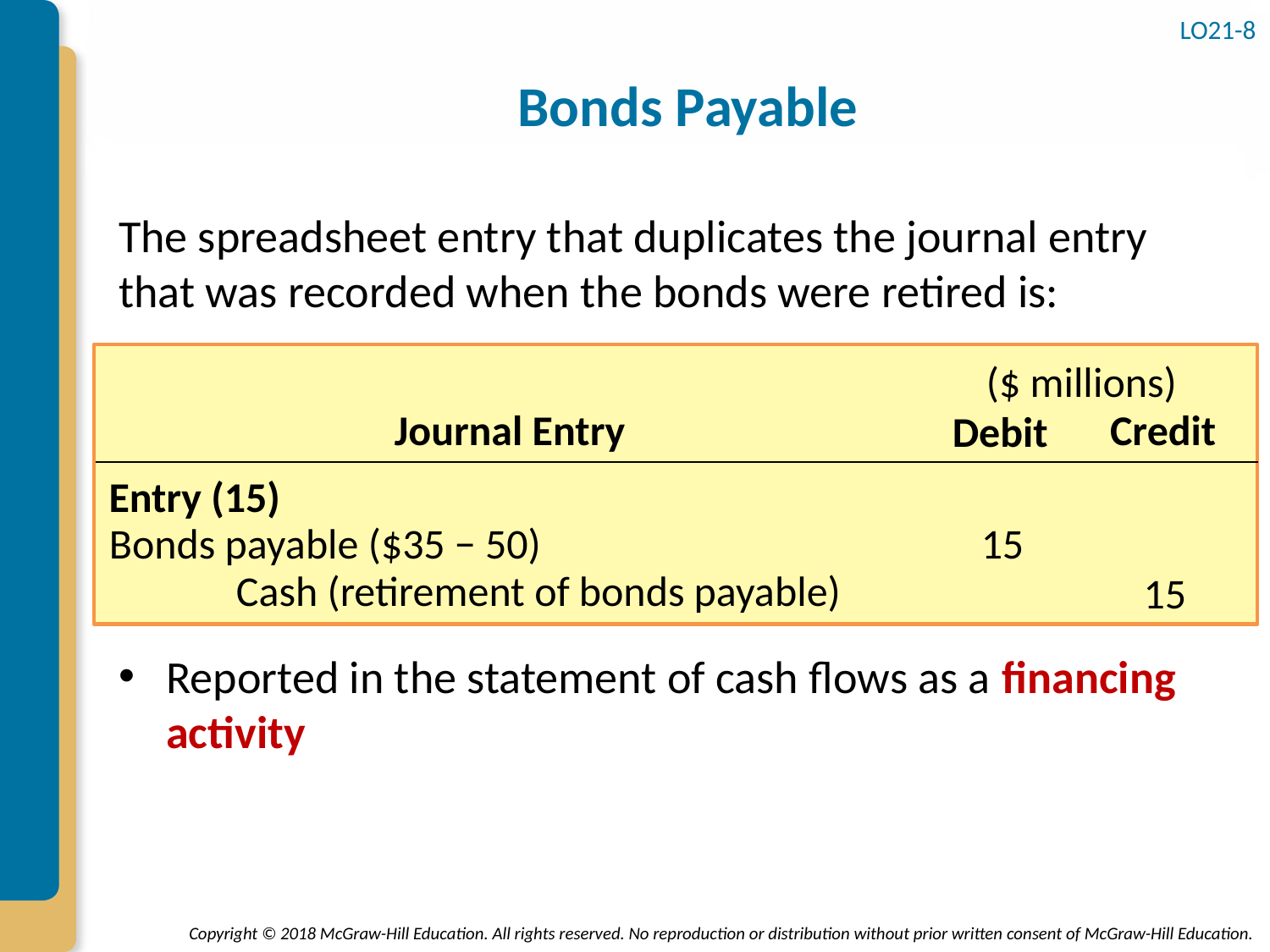

# Bonds Payable
LO21-8
The spreadsheet entry that duplicates the journal entry that was recorded when the bonds were retired is:

Reported in the statement of cash flows as a financing activity

($ millions)
Journal Entry
Credit
Debit
Entry (15)
15
Bonds payable ($35 − 50)
	Cash (retirement of bonds payable)
15